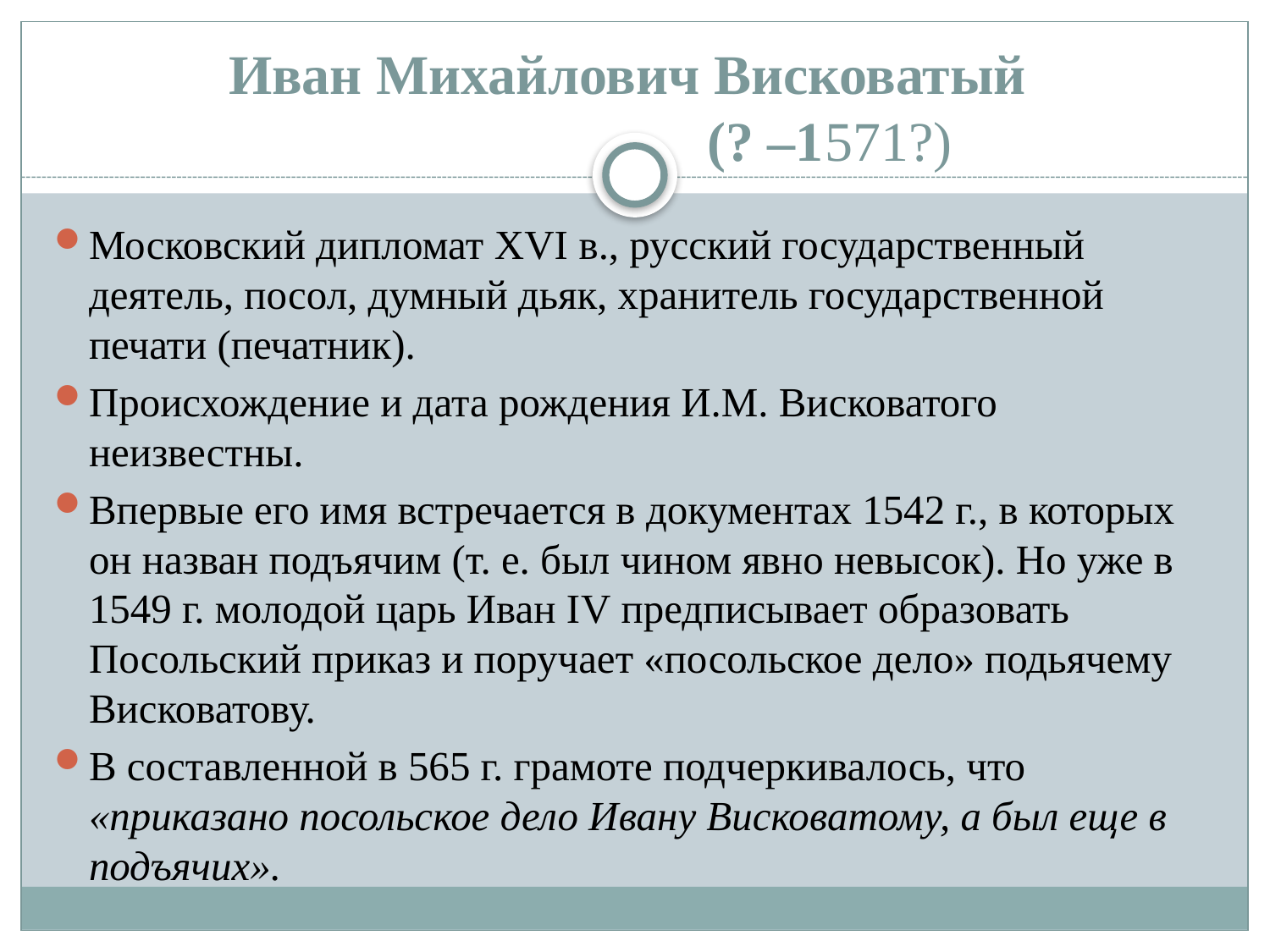

# Иван Михайлович Висковатый (? –1571?)
Московский дипломат XVI в., русский государственный деятель, посол, думный дьяк, хранитель государственной печати (печатник).
Происхождение и дата рождения И.М. Висковатого неизвестны.
Впервые его имя встречается в документах 1542 г., в которых он назван подъячим (т. е. был чином явно невысок). Но уже в 1549 г. молодой царь Иван IV предписывает образовать Посольский приказ и поручает «посольское дело» подьячему Висковатову.
В составленной в 565 г. грамоте подчеркивалось, что «приказано посольское дело Ивану Висковатому, а был еще в подъячих».